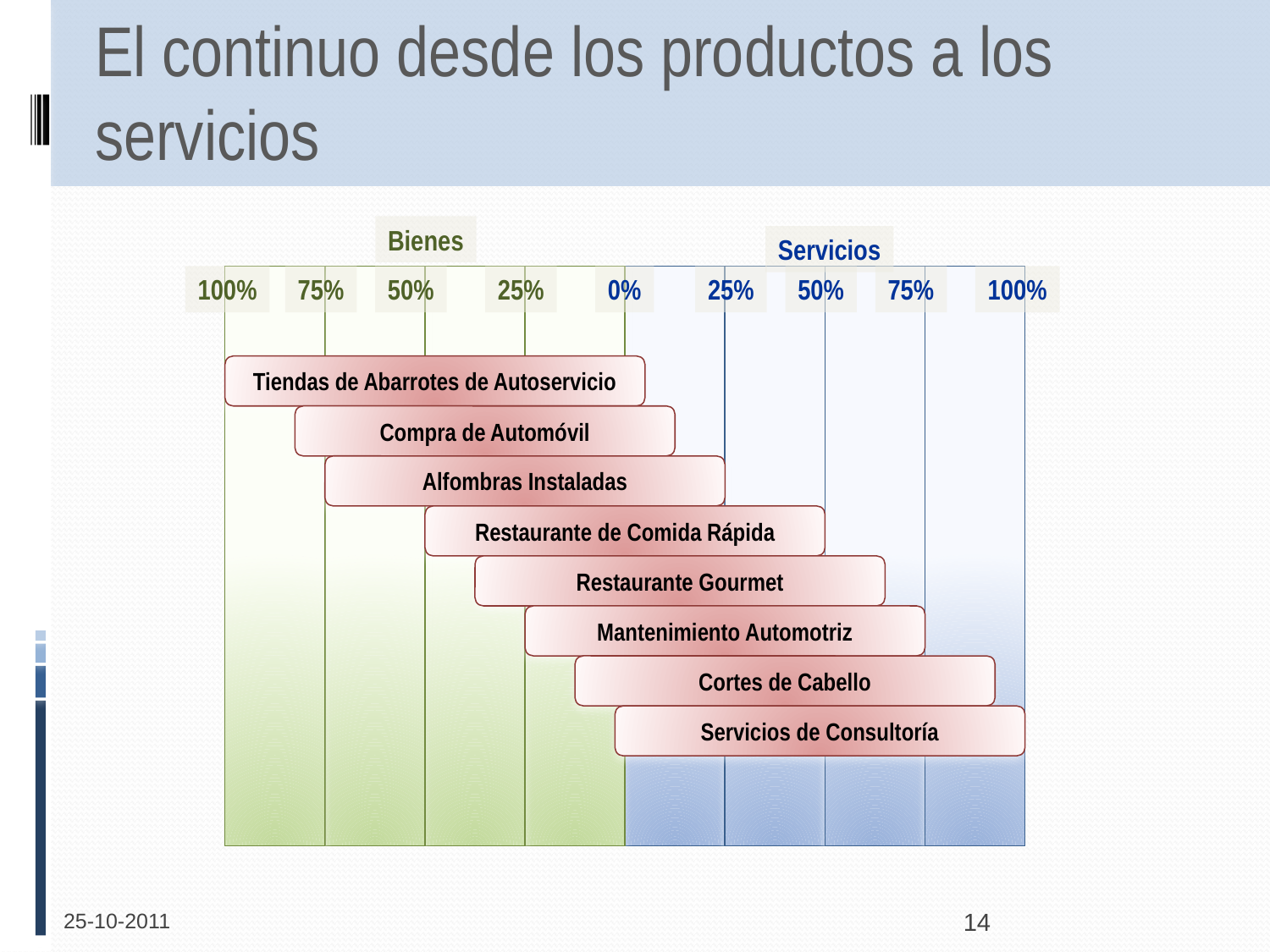

# El continuo desde los productos a los servicios
Bienes
Servicios
100%

75%

50%

25%

0%

25%

50%

75%

100%
Tiendas de Abarrotes de Autoservicio
Compra de Automóvil
Alfombras Instaladas
Restaurante de Comida Rápida
Restaurante Gourmet
Mantenimiento Automotriz
Cortes de Cabello
Servicios de Consultoría
25-10-2011
14